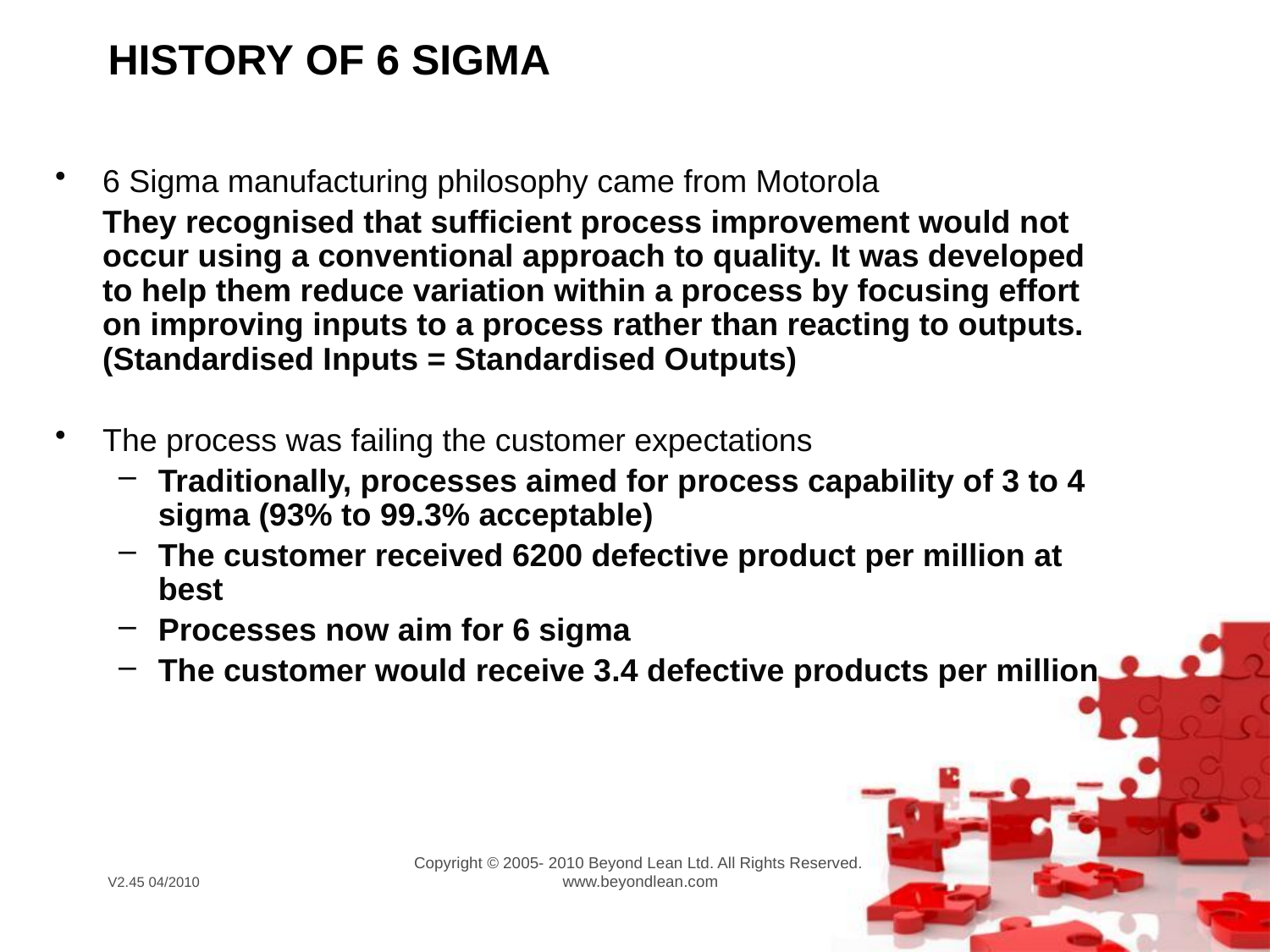

# HISTORY OF 6 SIGMA
6 Sigma manufacturing philosophy came from Motorola
	They recognised that sufficient process improvement would not occur using a conventional approach to quality. It was developed to help them reduce variation within a process by focusing effort on improving inputs to a process rather than reacting to outputs. (Standardised Inputs = Standardised Outputs)

The process was failing the customer expectations
Traditionally, processes aimed for process capability of 3 to 4 sigma (93% to 99.3% acceptable)
The customer received 6200 defective product per million at best
Processes now aim for 6 sigma
The customer would receive 3.4 defective products per million